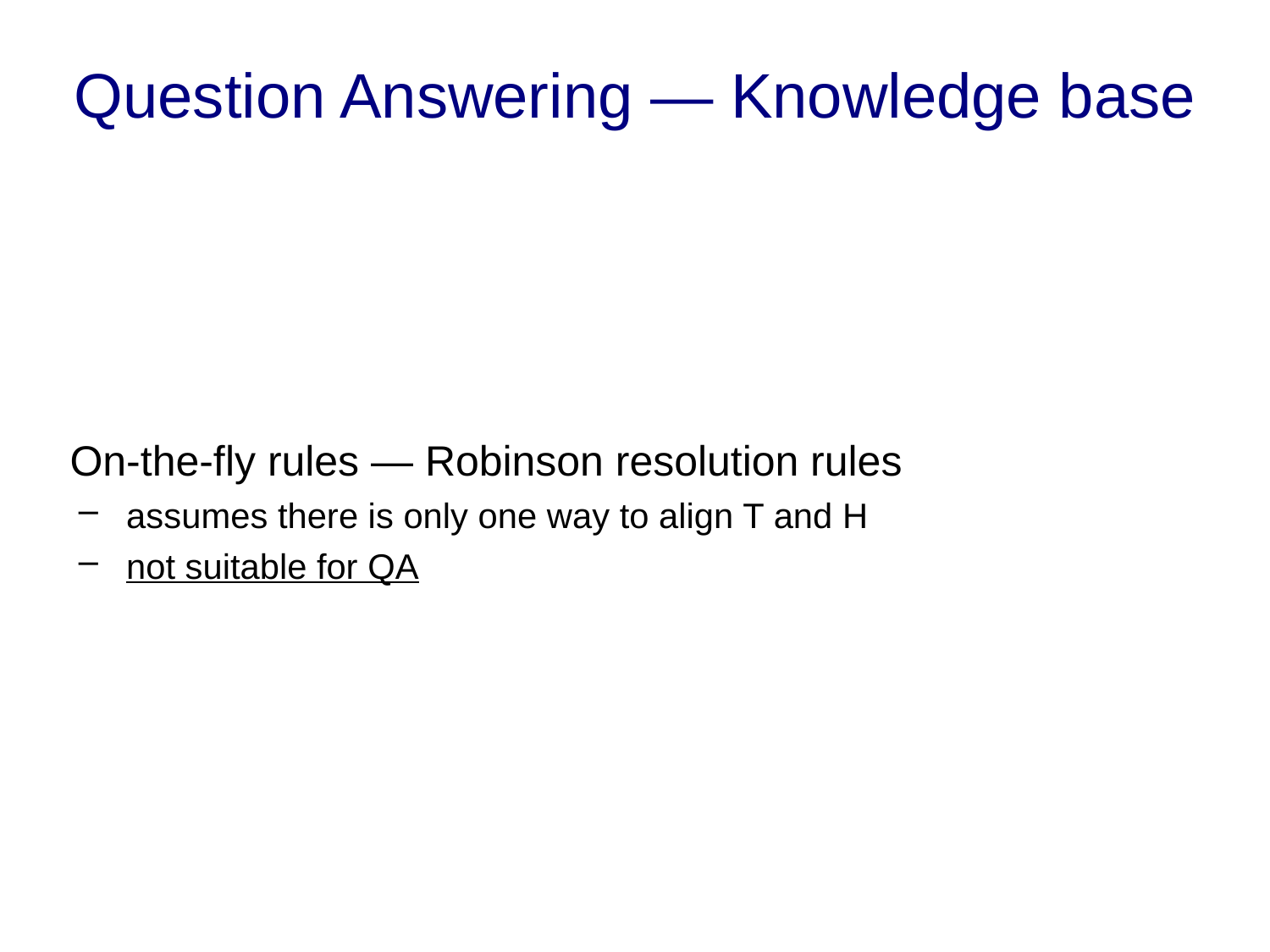

# Question Answering — Knowledge base
On-the-fly rules — Robinson resolution rules
assumes there is only one way to align T and H
not suitable for QA
66